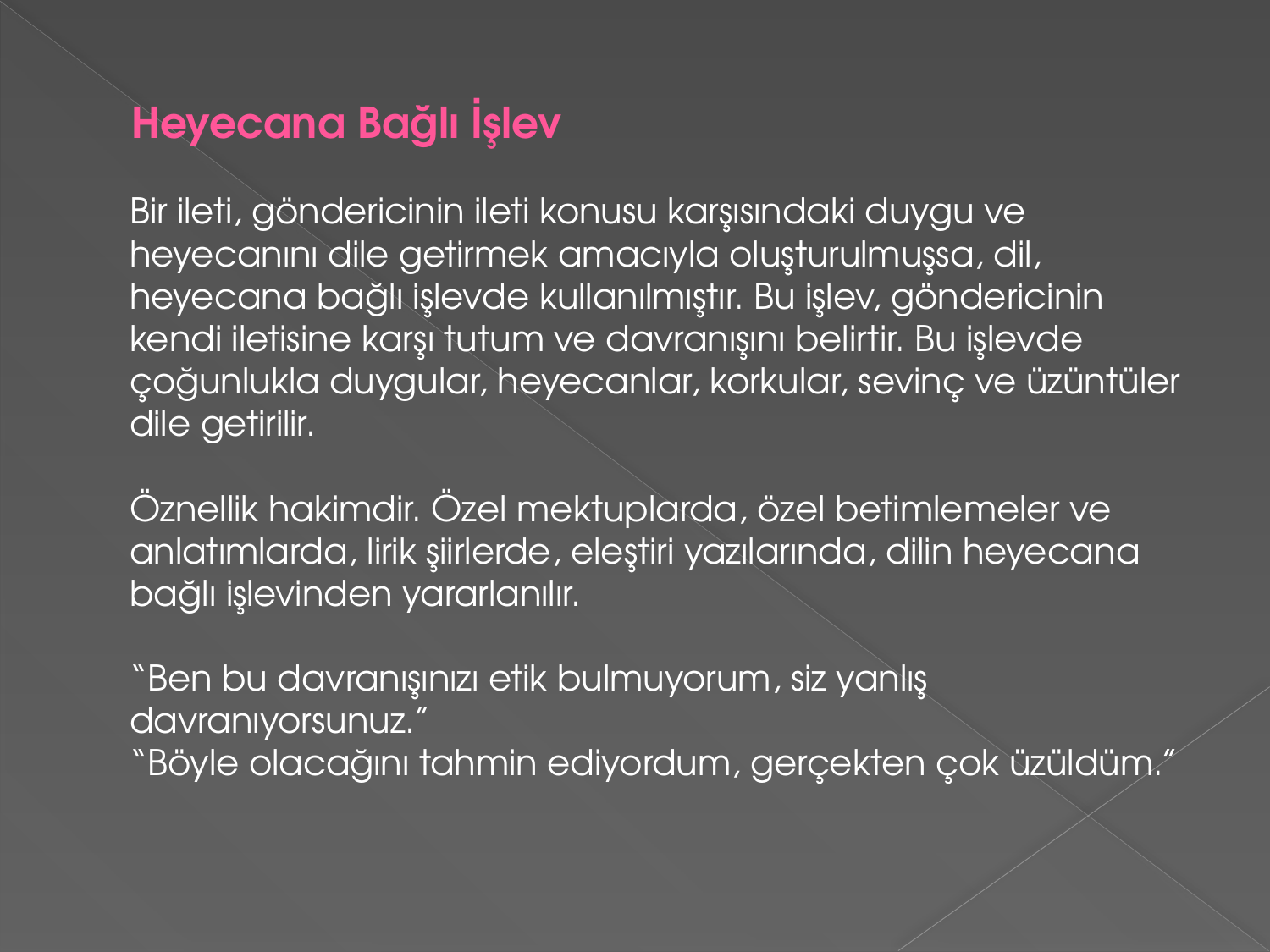

Heyecana Bağlı İşlev
Bir ileti, göndericinin ileti konusu karşısındaki duygu ve heyecanını dile getirmek amacıyla oluşturulmuşsa, dil, heyecana bağlı işlevde kullanılmıştır. Bu işlev, göndericinin kendi iletisine karşı tutum ve davranışını belirtir. Bu işlevde çoğunlukla duygular, heyecanlar, korkular, sevinç ve üzüntüler dile getirilir.
Öznellik hakimdir. Özel mektuplarda, özel betimlemeler ve anlatımlarda, lirik şiirlerde, eleştiri yazılarında, dilin heyecana bağlı işlevinden yararlanılır.
“Ben bu davranışınızı etik bulmuyorum, siz yanlış davranıyorsunuz.”
“Böyle olacağını tahmin ediyordum, gerçekten çok üzüldüm.”